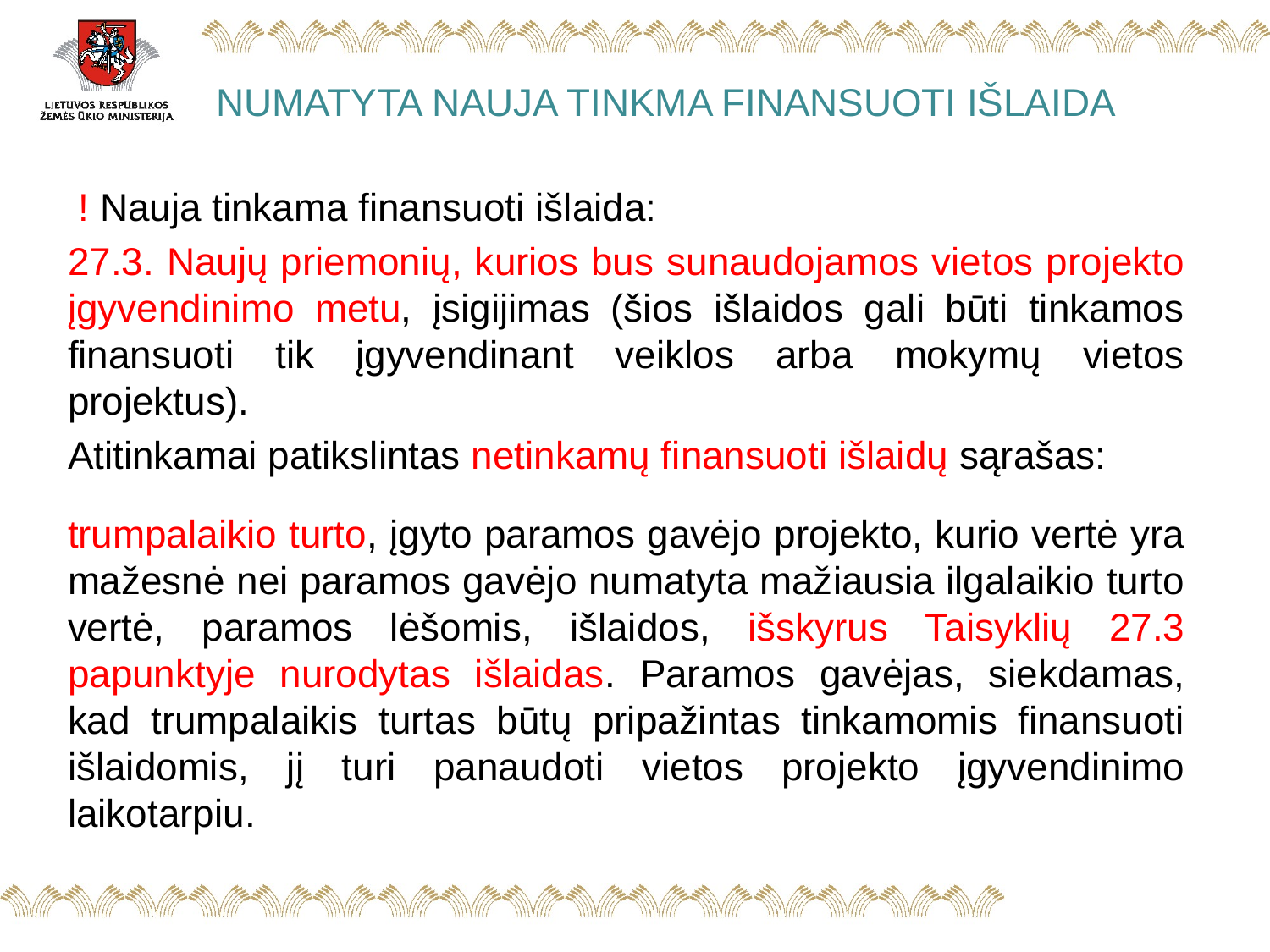

# NUMATYTA NAUJA TINKMA FINANSUOTI IŠLAIDA
 ! Nauja tinkama finansuoti išlaida:
27.3. Naujų priemonių, kurios bus sunaudojamos vietos projekto įgyvendinimo metu, įsigijimas (šios išlaidos gali būti tinkamos finansuoti tik įgyvendinant veiklos arba mokymų vietos projektus).
Atitinkamai patikslintas netinkamų finansuoti išlaidų sąrašas:

trumpalaikio turto, įgyto paramos gavėjo projekto, kurio vertė yra mažesnė nei paramos gavėjo numatyta mažiausia ilgalaikio turto vertė, paramos lėšomis, išlaidos, išskyrus Taisyklių 27.3 papunktyje nurodytas išlaidas. Paramos gavėjas, siekdamas, kad trumpalaikis turtas būtų pripažintas tinkamomis finansuoti išlaidomis, jį turi panaudoti vietos projekto įgyvendinimo laikotarpiu.